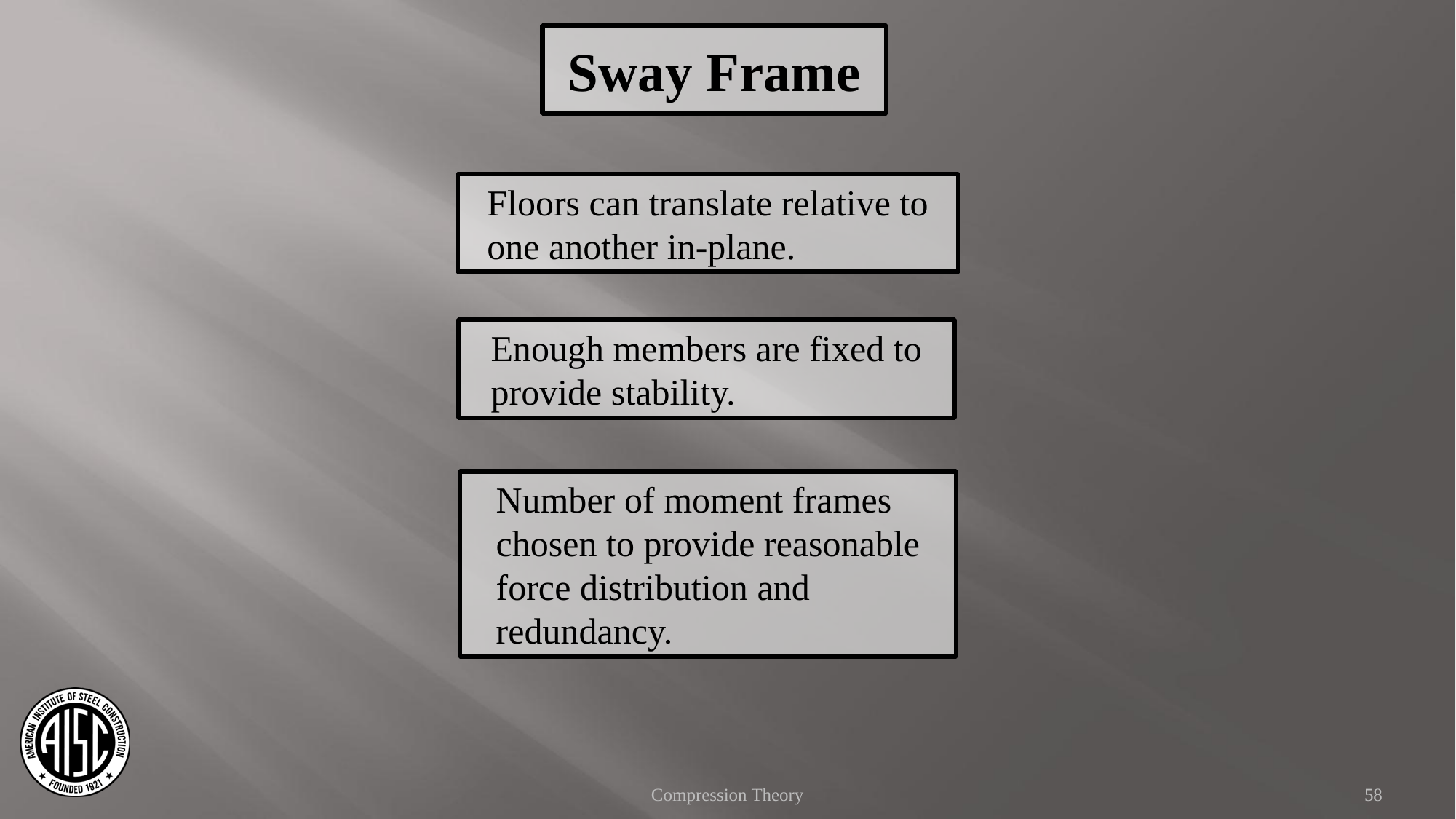

Sway Frame
Floors can translate relative to one another in-plane.
Enough members are fixed to provide stability.
Number of moment frames chosen to provide reasonable force distribution and redundancy.
Compression Theory
58